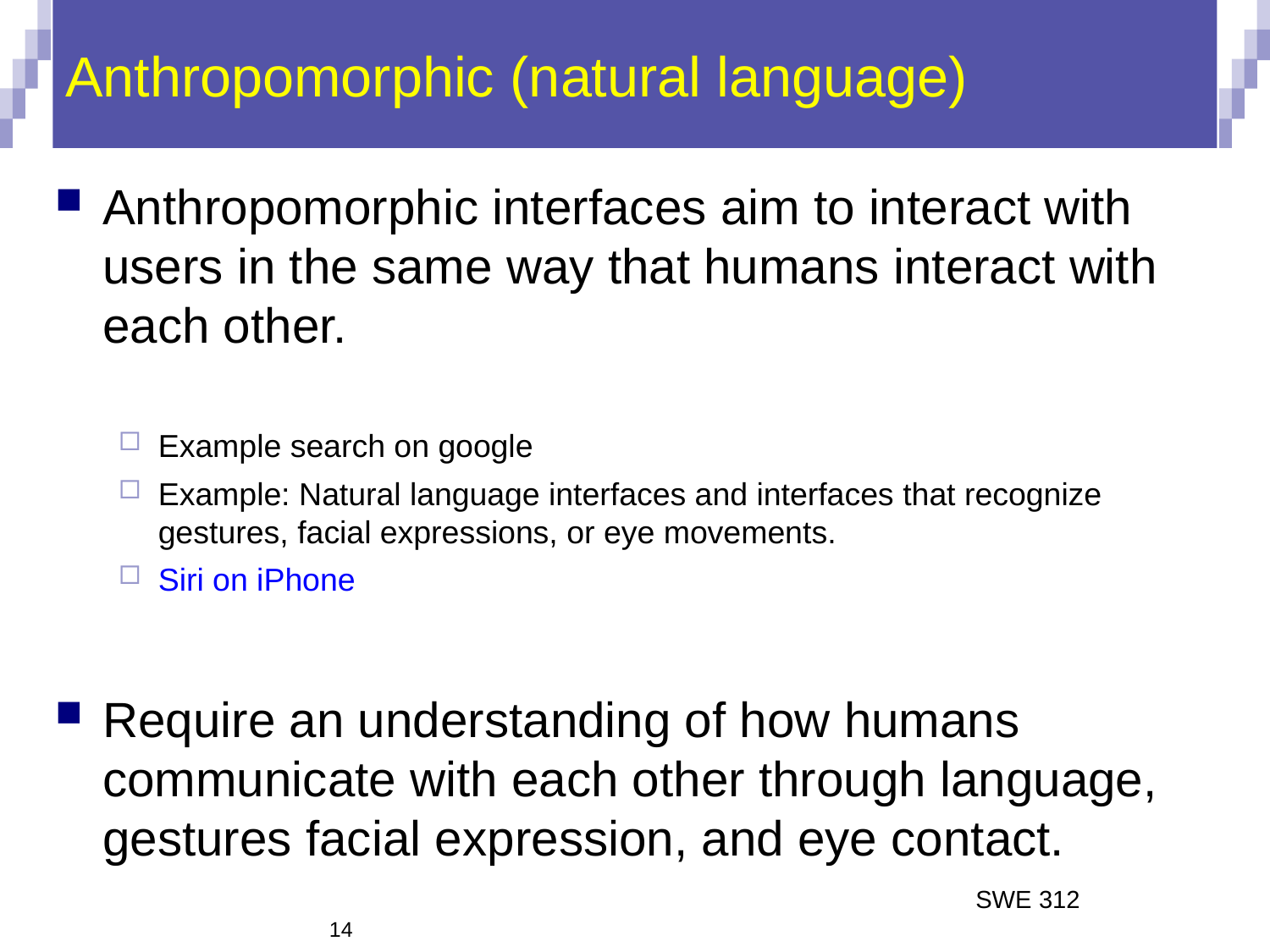

# Anthropomorphic (natural language)
Anthropomorphic interfaces aim to interact with users in the same way that humans interact with each other.

Example search on google
Example: Natural language interfaces and interfaces that recognize gestures, facial expressions, or eye movements.
Siri on iPhone

Require an understanding of how humans communicate with each other through language, gestures facial expression, and eye contact.

SWE 312
14